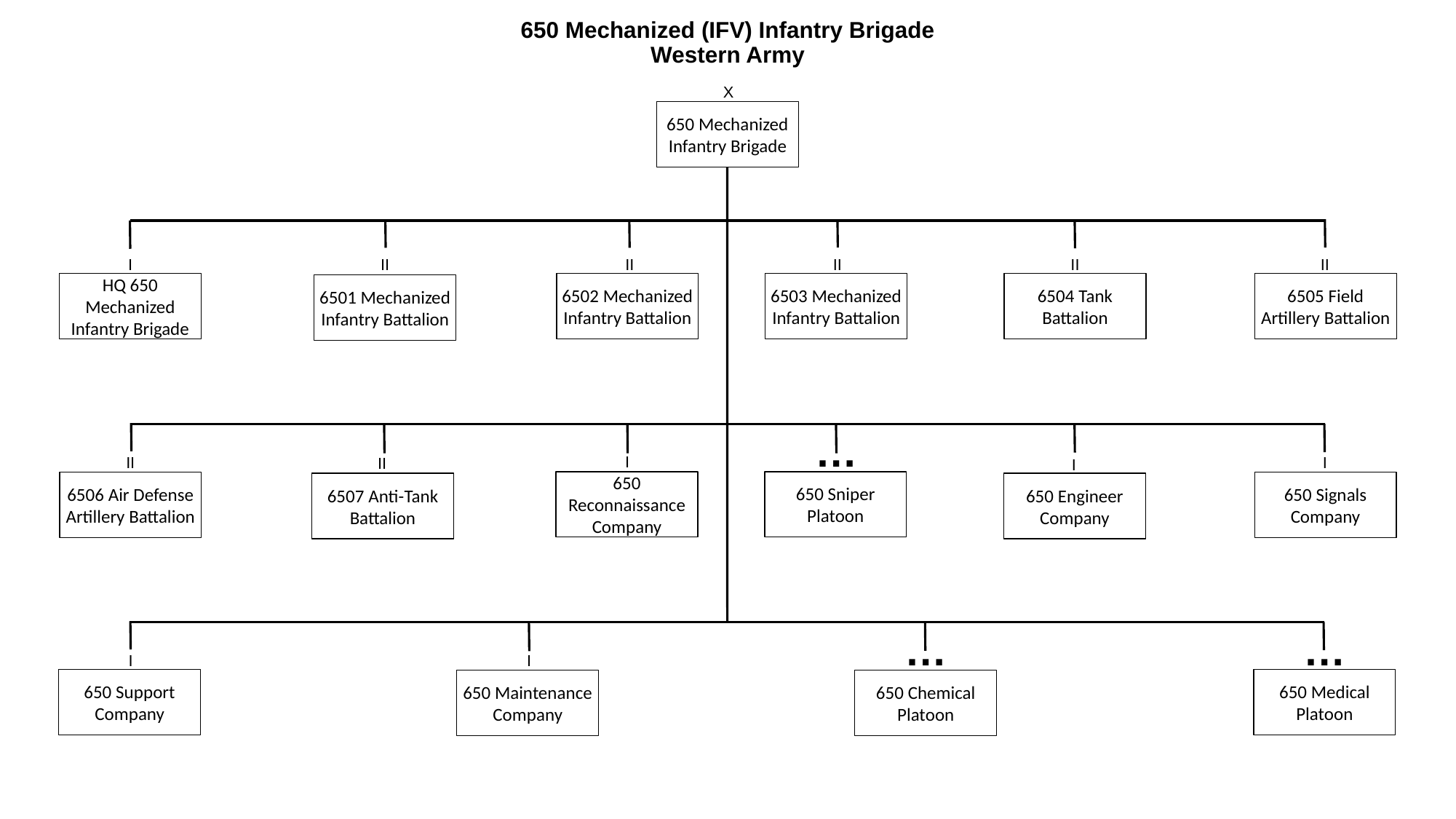

# 650 Mechanized (IFV) Infantry Brigade Western Army
X
650 Mechanized Infantry Brigade
I
II
II
II
II
II
HQ 650 Mechanized Infantry Brigade
6502 Mechanized Infantry Battalion
6503 Mechanized Infantry Battalion
6504 Tank
Battalion
6505 Field
Artillery Battalion
6501 Mechanized Infantry Battalion
…
I
II
I
II
I
650 Reconnaissance Company
650 Sniper
Platoon
6506 Air Defense
Artillery Battalion
650 Signals
Company
6507 Anti-Tank
Battalion
650 Engineer
Company
…
…
I
I
650 Support
Company
650 Medical
Platoon
650 Maintenance
Company
650 Chemical
Platoon